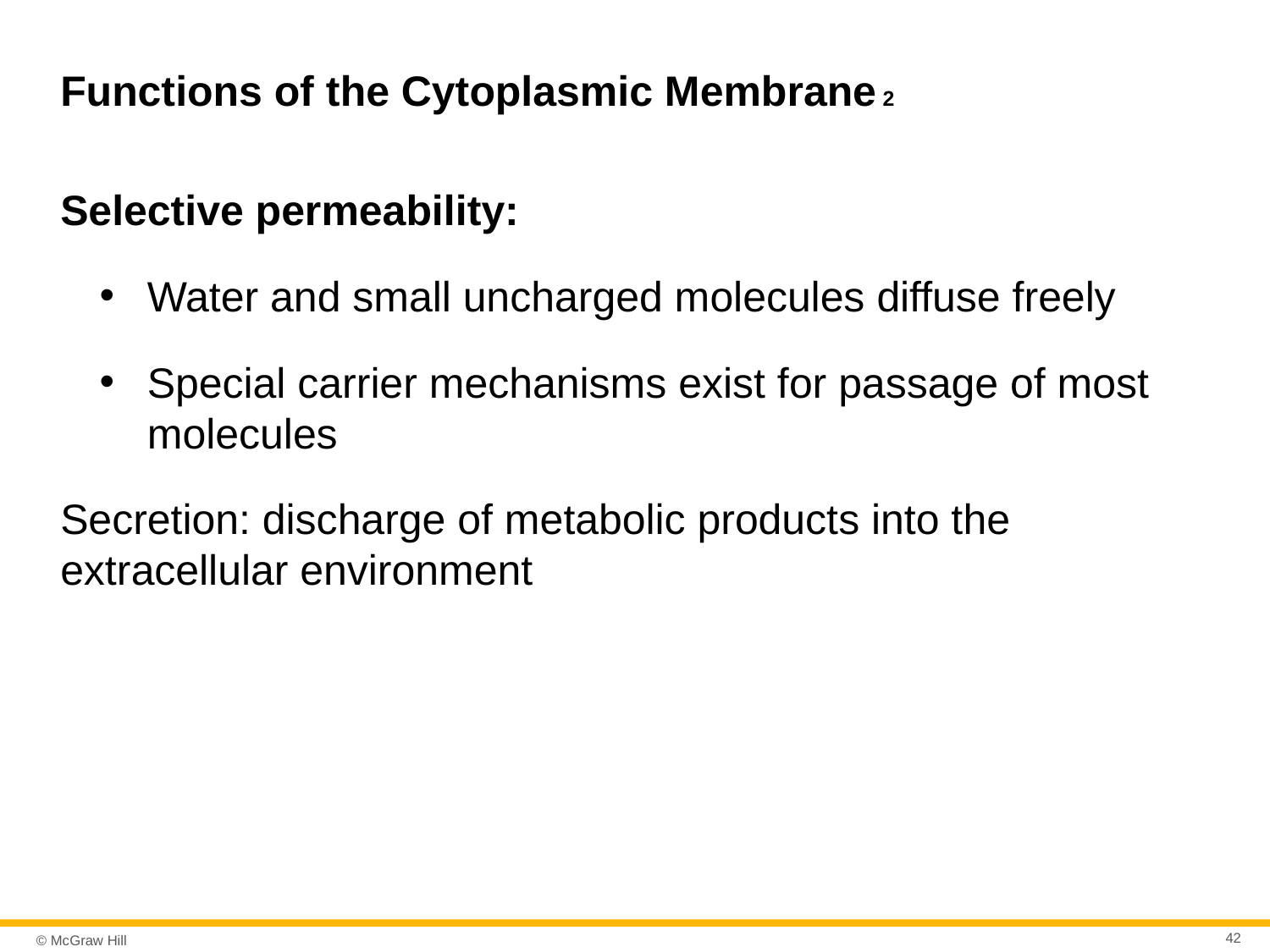

# Functions of the Cytoplasmic Membrane 2
Selective permeability:
Water and small uncharged molecules diffuse freely
Special carrier mechanisms exist for passage of most molecules
Secretion: discharge of metabolic products into the extracellular environment